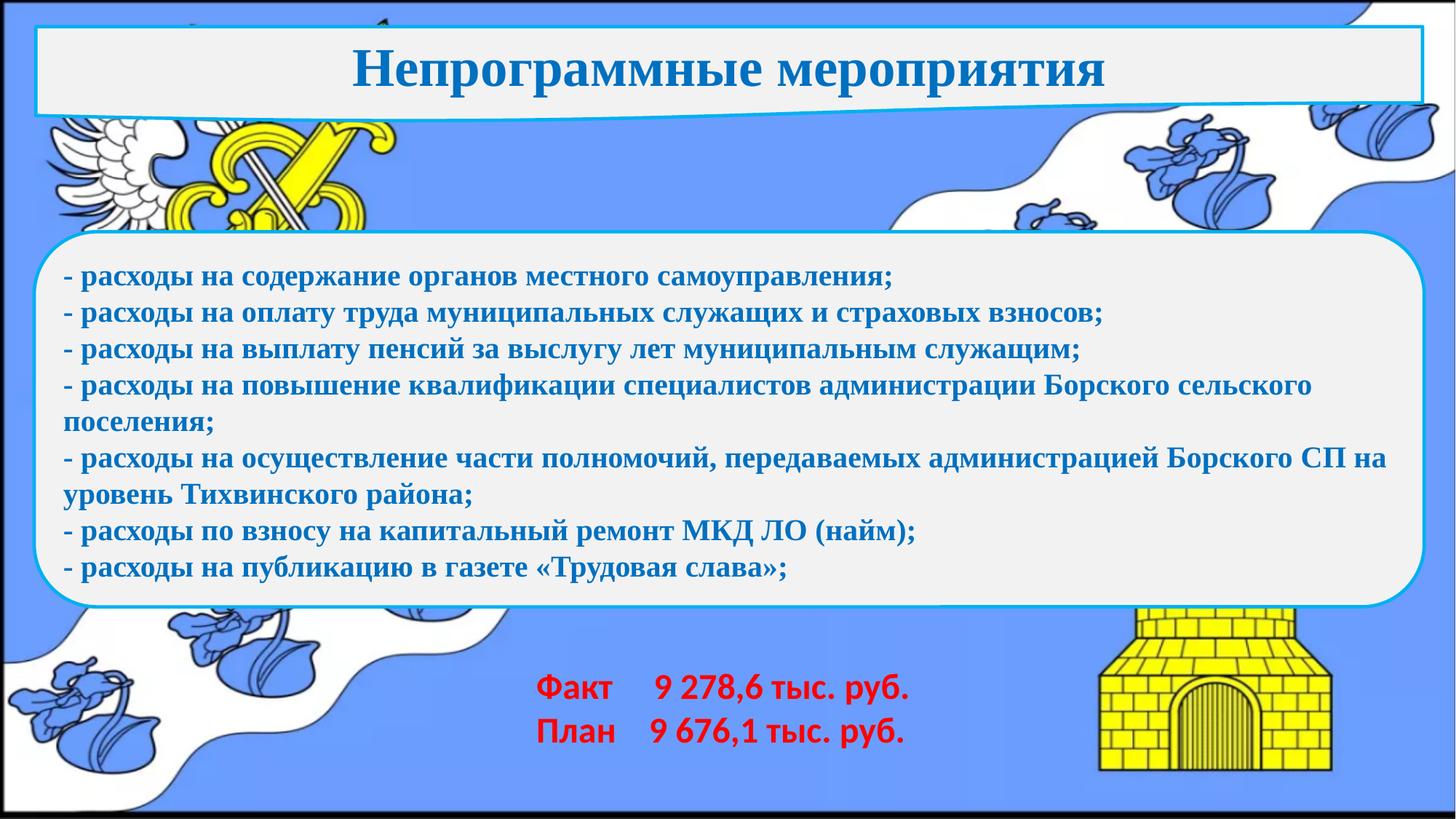

Непрограммные мероприятия
- расходы на содержание органов местного самоуправления;
- расходы на оплату труда муниципальных служащих и страховых взносов;
- расходы на выплату пенсий за выслугу лет муниципальным служащим;
- расходы на повышение квалификации специалистов администрации Борского сельского поселения;
- расходы на осуществление части полномочий, передаваемых администрацией Борского СП на уровень Тихвинского района;
- расходы по взносу на капитальный ремонт МКД ЛО (найм);
- расходы на публикацию в газете «Трудовая слава»;
Факт     9 278,6 тыс. руб.
План    9 676,1 тыс. руб.